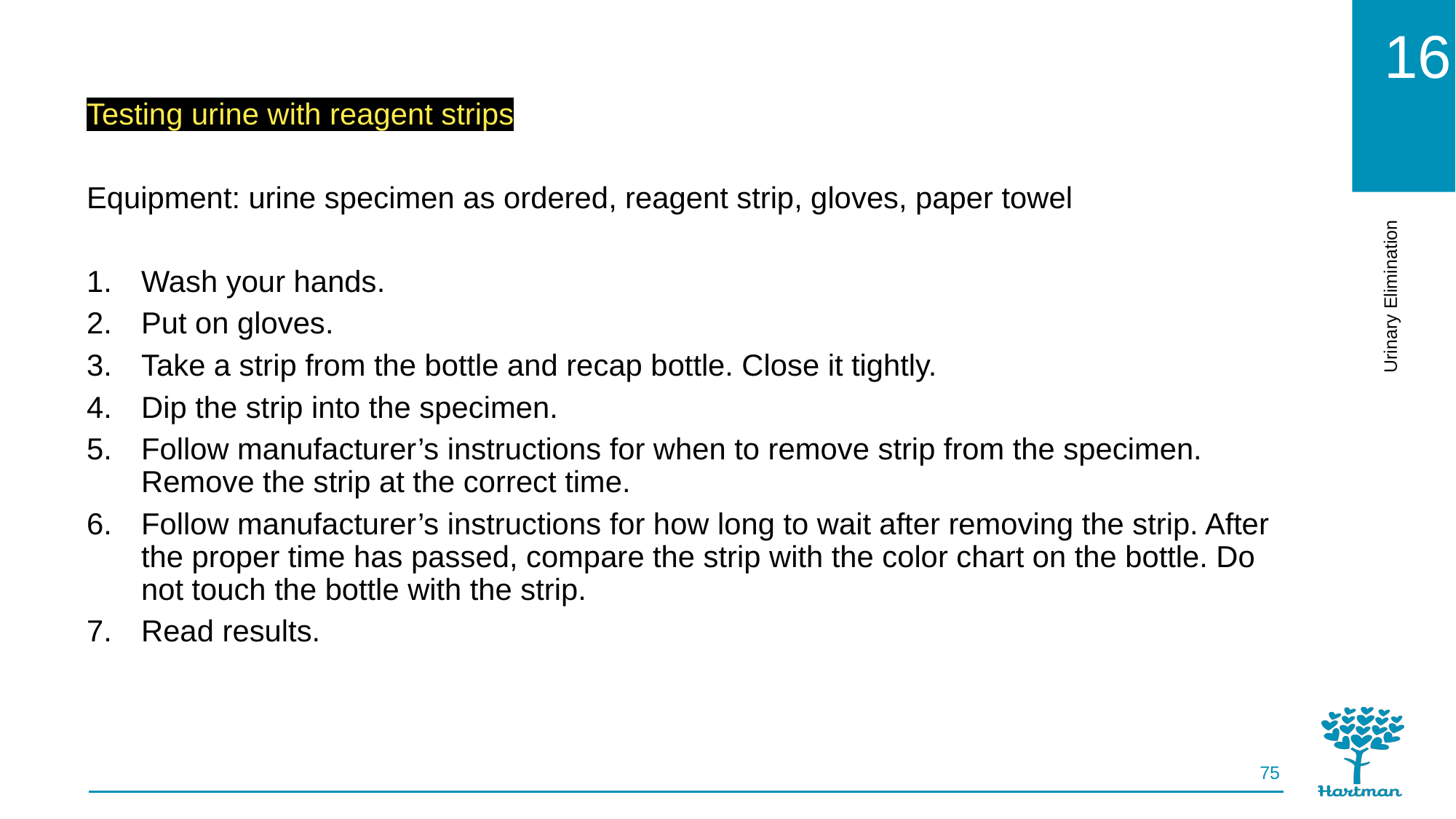

Testing urine with reagent strips

Equipment: urine specimen as ordered, reagent strip, gloves, paper towel

Wash your hands.
Put on gloves.
Take a strip from the bottle and recap bottle. Close it tightly.
Dip the strip into the specimen.
Follow manufacturer’s instructions for when to remove strip from the specimen. Remove the strip at the correct time.
Follow manufacturer’s instructions for how long to wait after removing the strip. After the proper time has passed, compare the strip with the color chart on the bottle. Do not touch the bottle with the strip.
Read results.

75